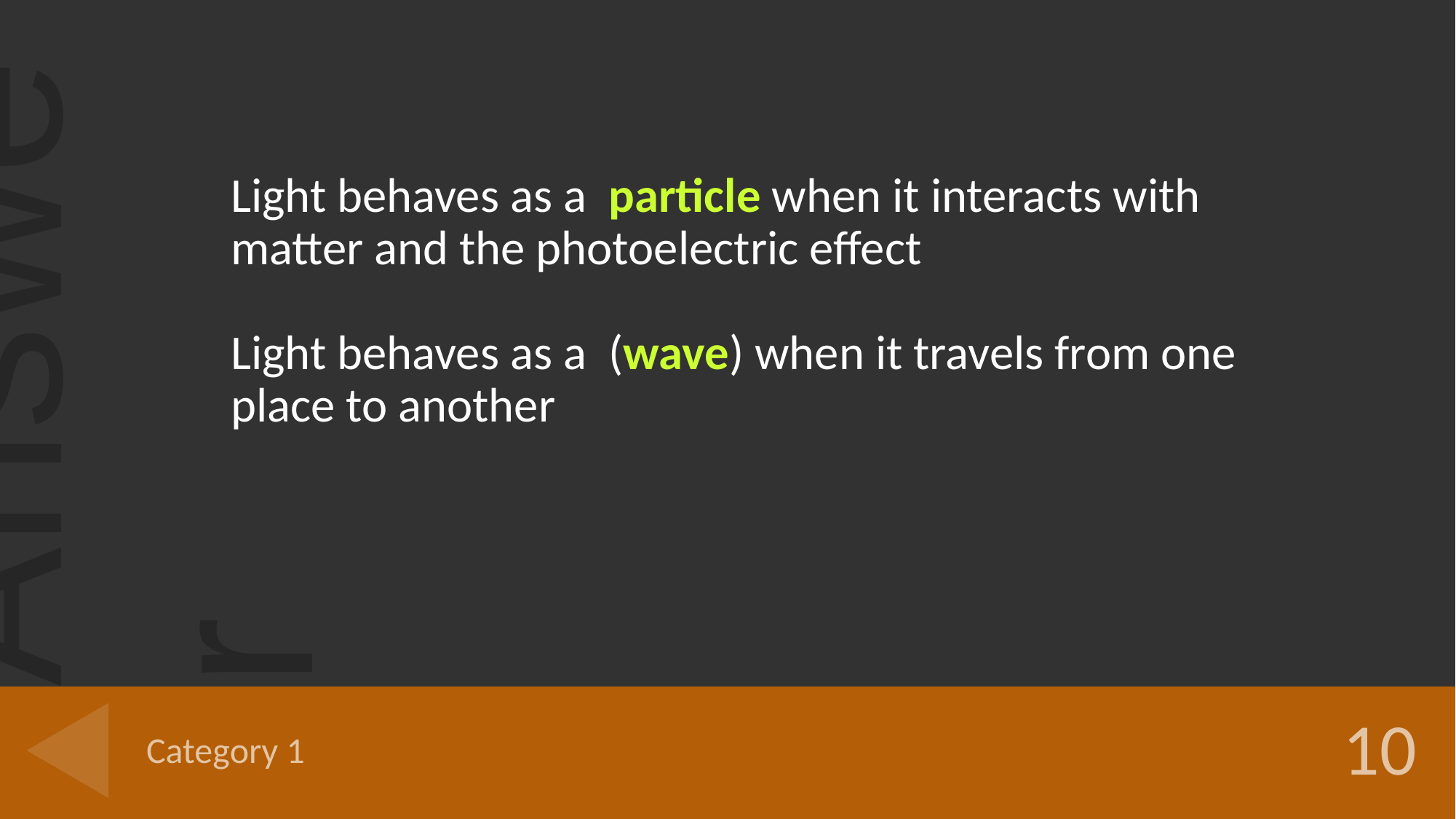

Light behaves as a  particle when it interacts with matter and the photoelectric effect

Light behaves as a  (wave) when it travels from one place to another
# Category 1
10